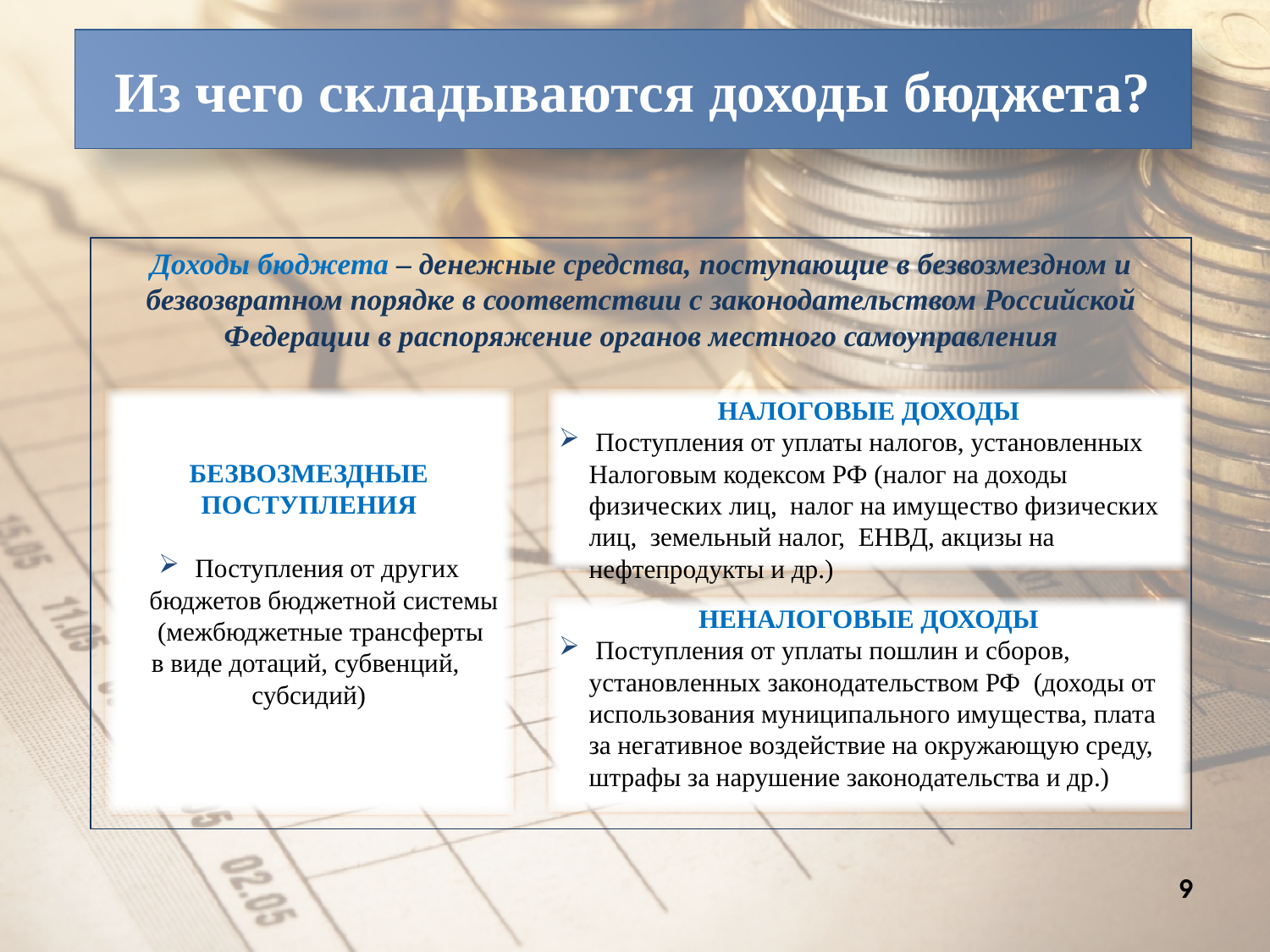

Из чего складываются доходы бюджета?
08
Доходы бюджета – денежные средства, поступающие в безвозмездном и безвозвратном порядке в соответствии с законодательством Российской Федерации в распоряжение органов местного самоуправления

БЕЗВОЗМЕЗДНЫЕ ПОСТУПЛЕНИЯ

 Поступления от других бюджетов бюджетной системы (межбюджетные трансферты
в виде дотаций, субвенций,
субсидий)
НАЛОГОВЫЕ ДОХОДЫ
 Поступления от уплаты налогов, установленных Налоговым кодексом РФ (налог на доходы физических лиц,  налог на имущество физических лиц,  земельный налог,  ЕНВД, акцизы на нефтепродукты и др.)
НЕНАЛОГОВЫЕ ДОХОДЫ
 Поступления от уплаты пошлин и сборов, установленных законодательством РФ  (доходы от использования муниципального имущества, плата за негативное воздействие на окружающую среду, штрафы за нарушение законодательства и др.)
9